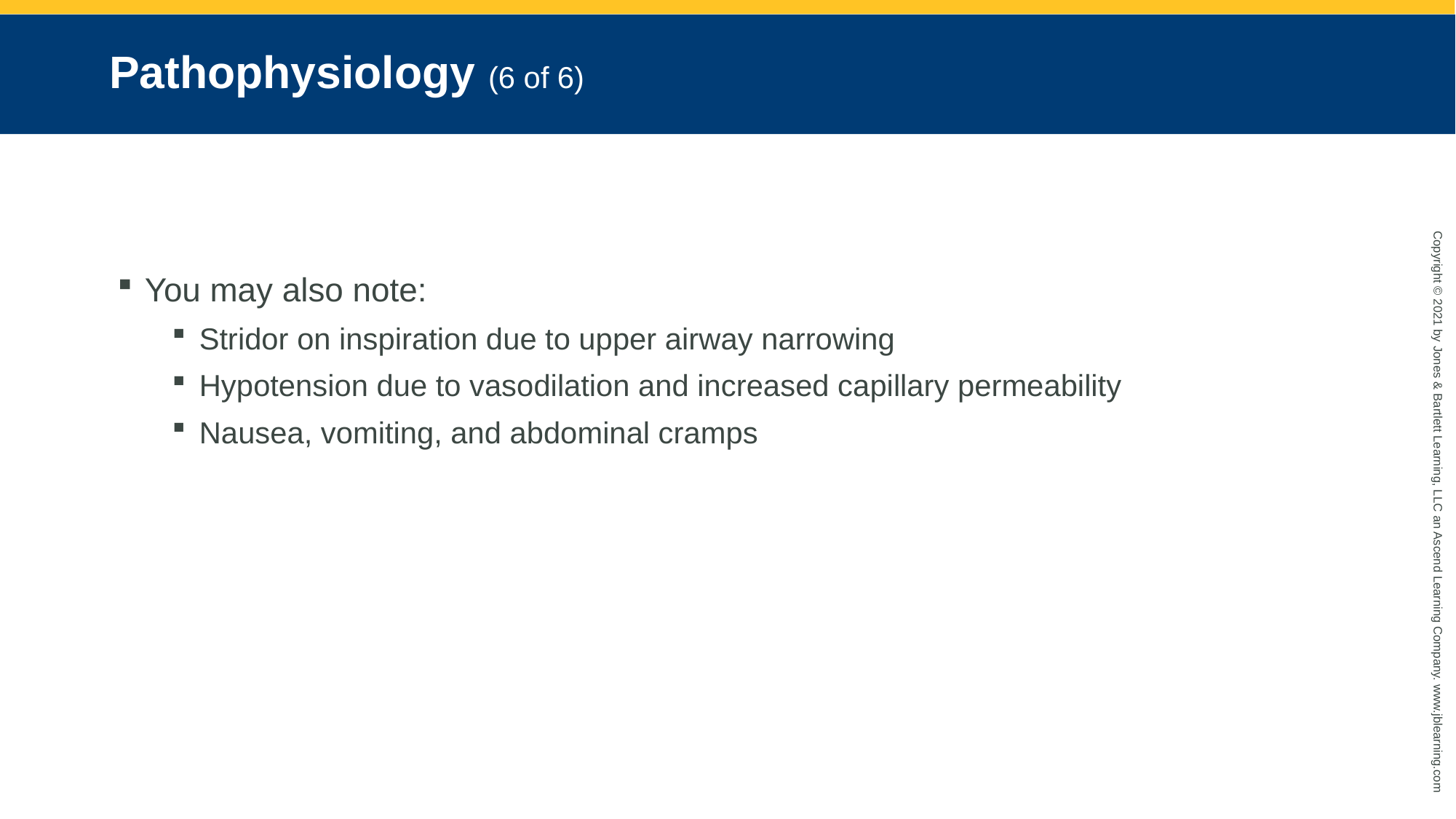

# Pathophysiology (6 of 6)
You may also note:
Stridor on inspiration due to upper airway narrowing
Hypotension due to vasodilation and increased capillary permeability
Nausea, vomiting, and abdominal cramps